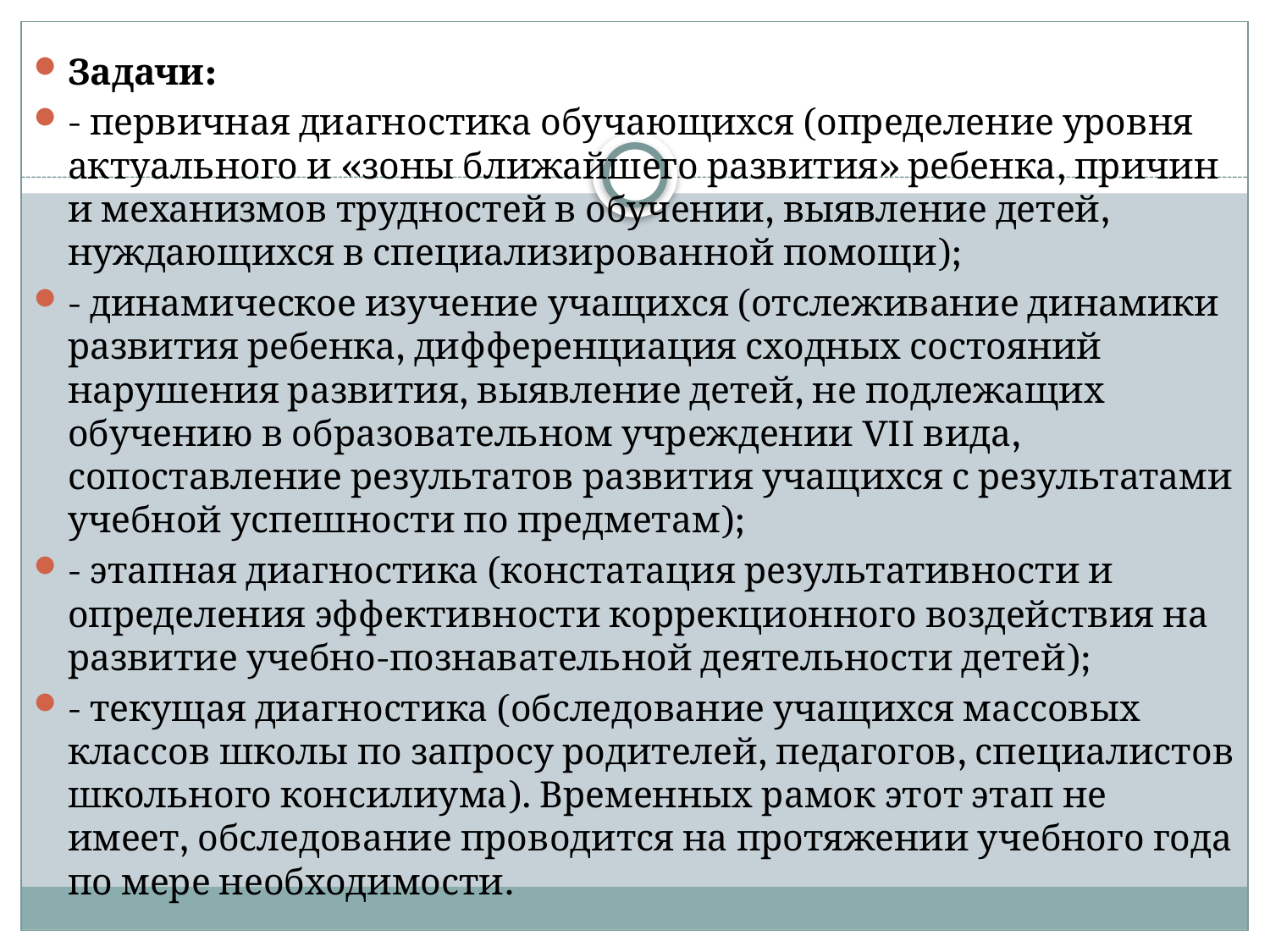

#
Задачи:
- первичная диагностика обучающихся (определение уровня актуального и «зоны ближайшего развития» ребенка, причин и механизмов трудностей в обучении, выявление детей, нуждающихся в специализированной помощи);
- динамическое изучение учащихся (отслеживание динамики развития ребенка, дифференциация сходных состояний нарушения развития, выявление детей, не подлежащих обучению в образовательном учреждении VII вида, сопоставление результатов развития учащихся с результатами учебной успешности по предметам);
- этапная диагностика (констатация результативности и определения эффективности коррекционного воздействия на развитие учебно-познавательной деятельности детей);
- текущая диагностика (обследование учащихся массовых классов школы по запросу родителей, педагогов, специалистов школьного консилиума). Временных рамок этот этап не имеет, обследование проводится на протяжении учебного года по мере необходимости.